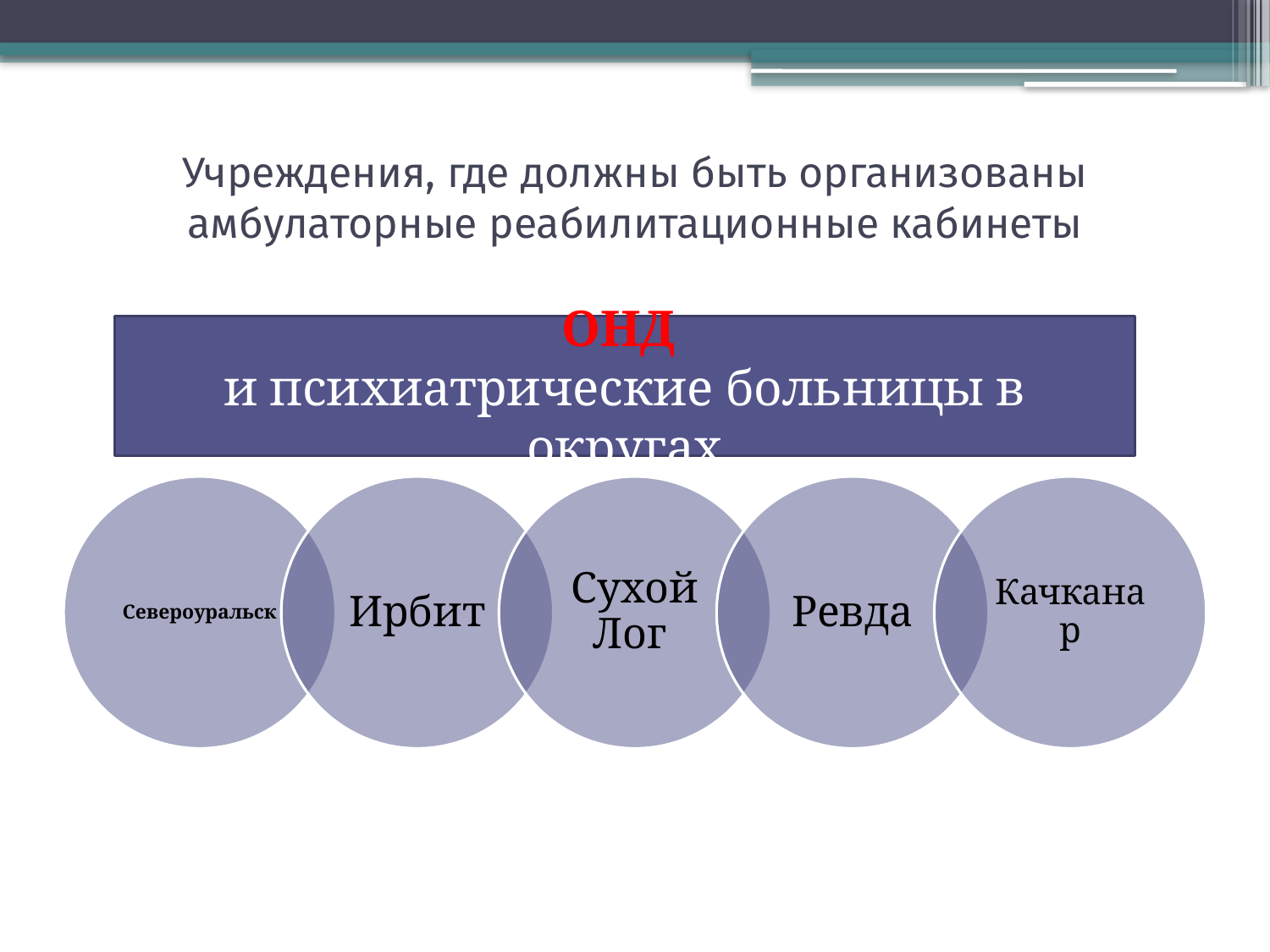

# Учреждения, где должны быть организованы амбулаторные реабилитационные кабинеты
Североуральск
Ирбит
Сухой Лог
Ревда
Качканар
ОНД
и психиатрические больницы в округах